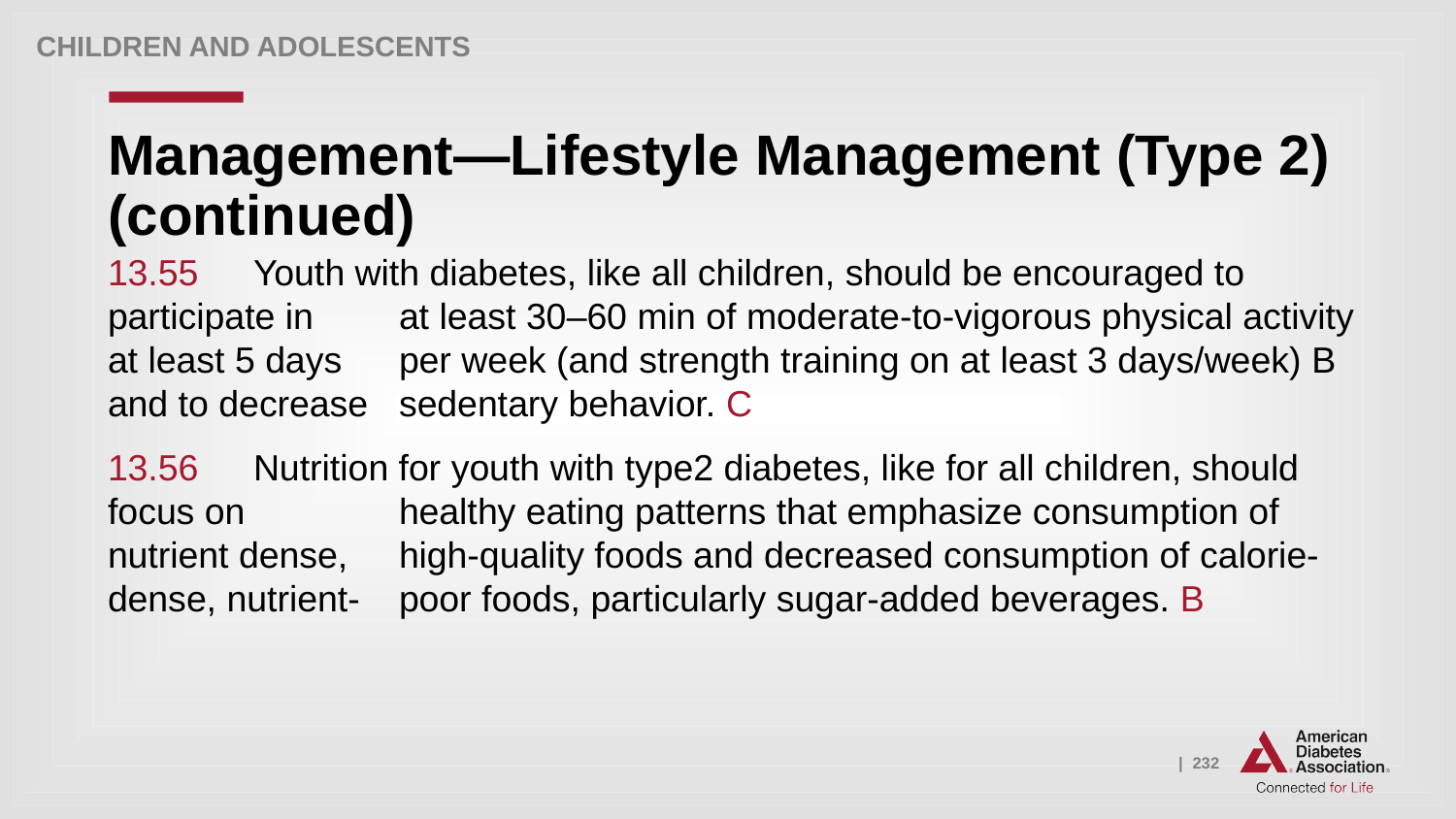

Children and adolescents
# Management—Lifestyle Management (Type 2) (continued)
13.55 	Youth with diabetes, like all children, should be encouraged to participate in 	at least 30–60 min of moderate-to-vigorous physical activity at least 5 days 	per week (and strength training on at least 3 days/week) B and to decrease 	sedentary behavior. C
13.56 	Nutrition for youth with type2 diabetes, like for all children, should focus on 	healthy eating patterns that emphasize consumption of nutrient dense, 	high-quality foods and decreased consumption of calorie-dense, nutrient-	poor foods, particularly sugar-added beverages. B